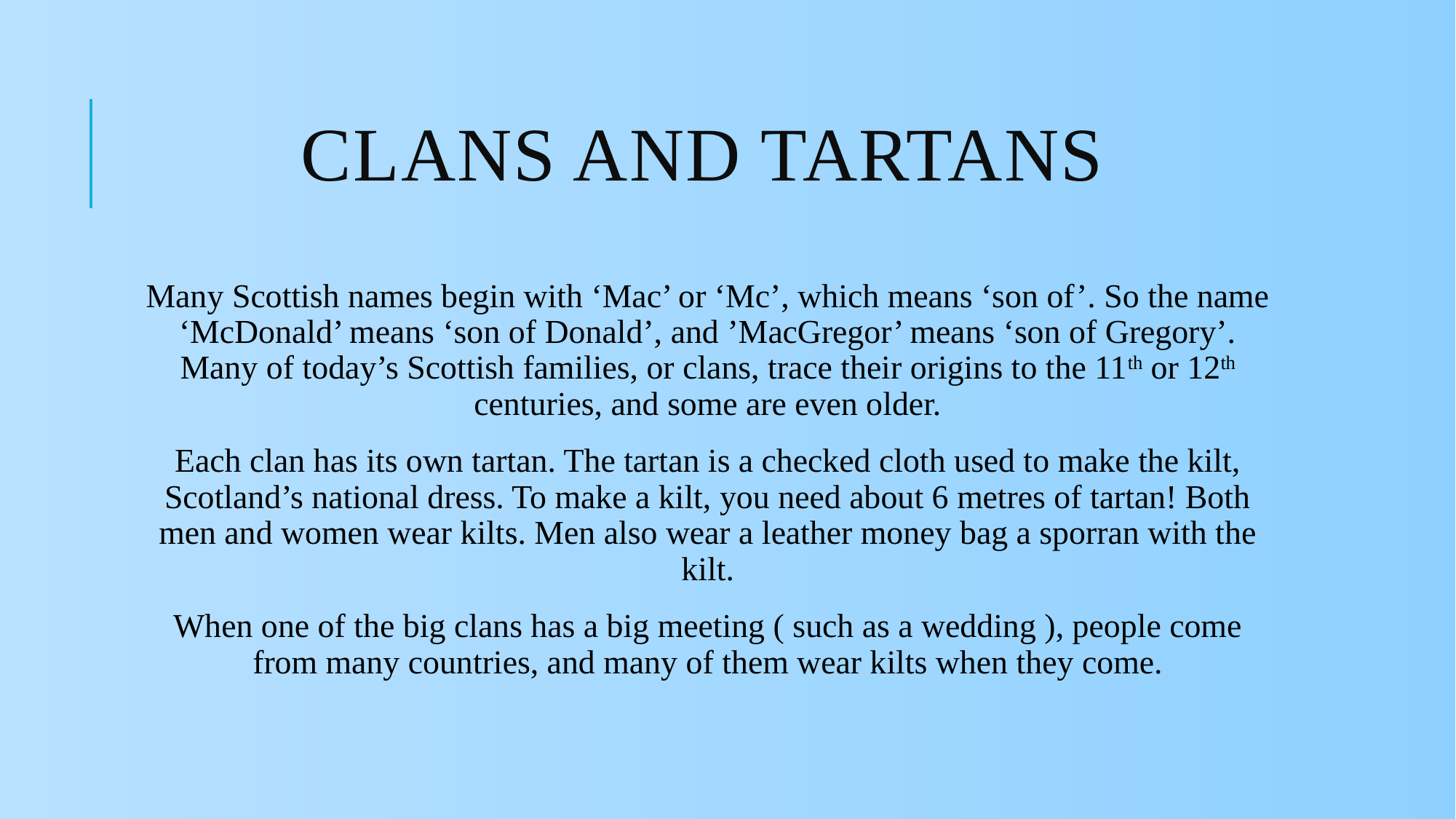

# CLANS AND TARTANS
Many Scottish names begin with ‘Mac’ or ‘Mc’, which means ‘son of’. So the name ‘McDonald’ means ‘son of Donald’, and ’MacGregor’ means ‘son of Gregory’. Many of today’s Scottish families, or clans, trace their origins to the 11th or 12th centuries, and some are even older.
Each clan has its own tartan. The tartan is a checked cloth used to make the kilt, Scotland’s national dress. To make a kilt, you need about 6 metres of tartan! Both men and women wear kilts. Men also wear a leather money bag a sporran with the kilt.
When one of the big clans has a big meeting ( such as a wedding ), people come from many countries, and many of them wear kilts when they come.